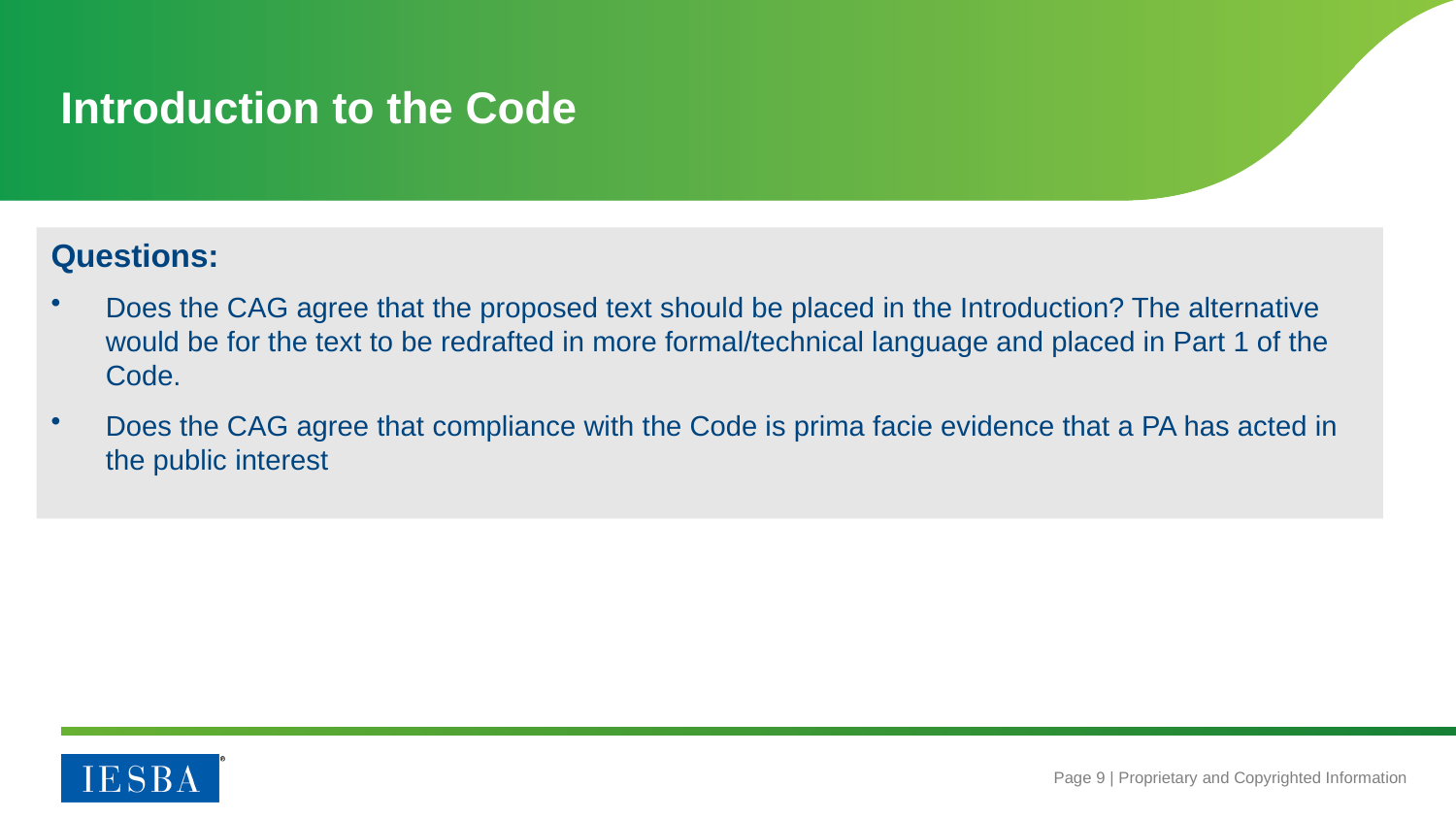

# Introduction to the Code
Questions:
Does the CAG agree that the proposed text should be placed in the Introduction? The alternative would be for the text to be redrafted in more formal/technical language and placed in Part 1 of the Code.
Does the CAG agree that compliance with the Code is prima facie evidence that a PA has acted in the public interest